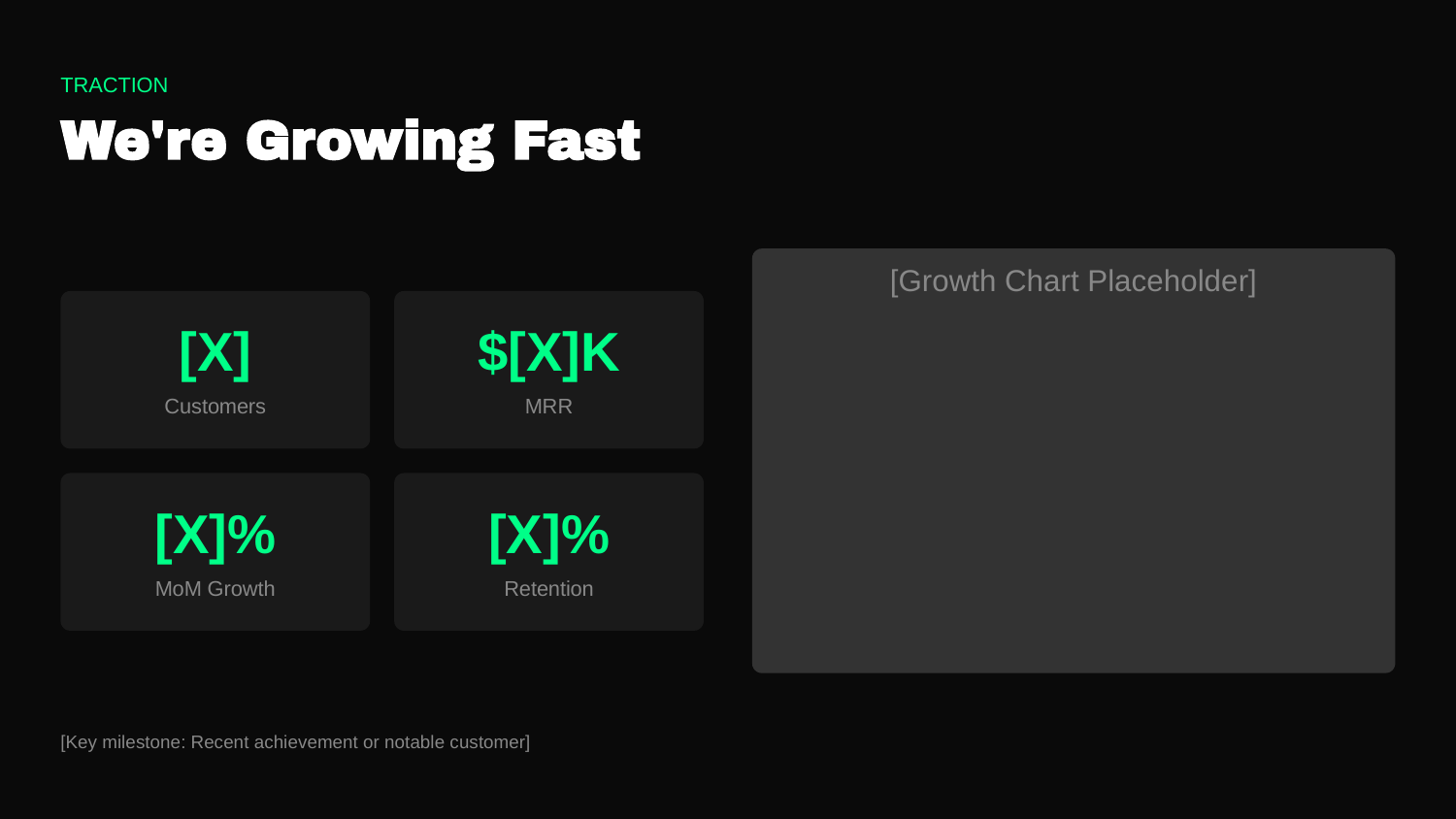

TRACTION
We're Growing Fast

[Growth Chart Placeholder]

[X]
$[X]K
Customers
MRR

[X]%
[X]%
MoM Growth
Retention
[Key milestone: Recent achievement or notable customer]